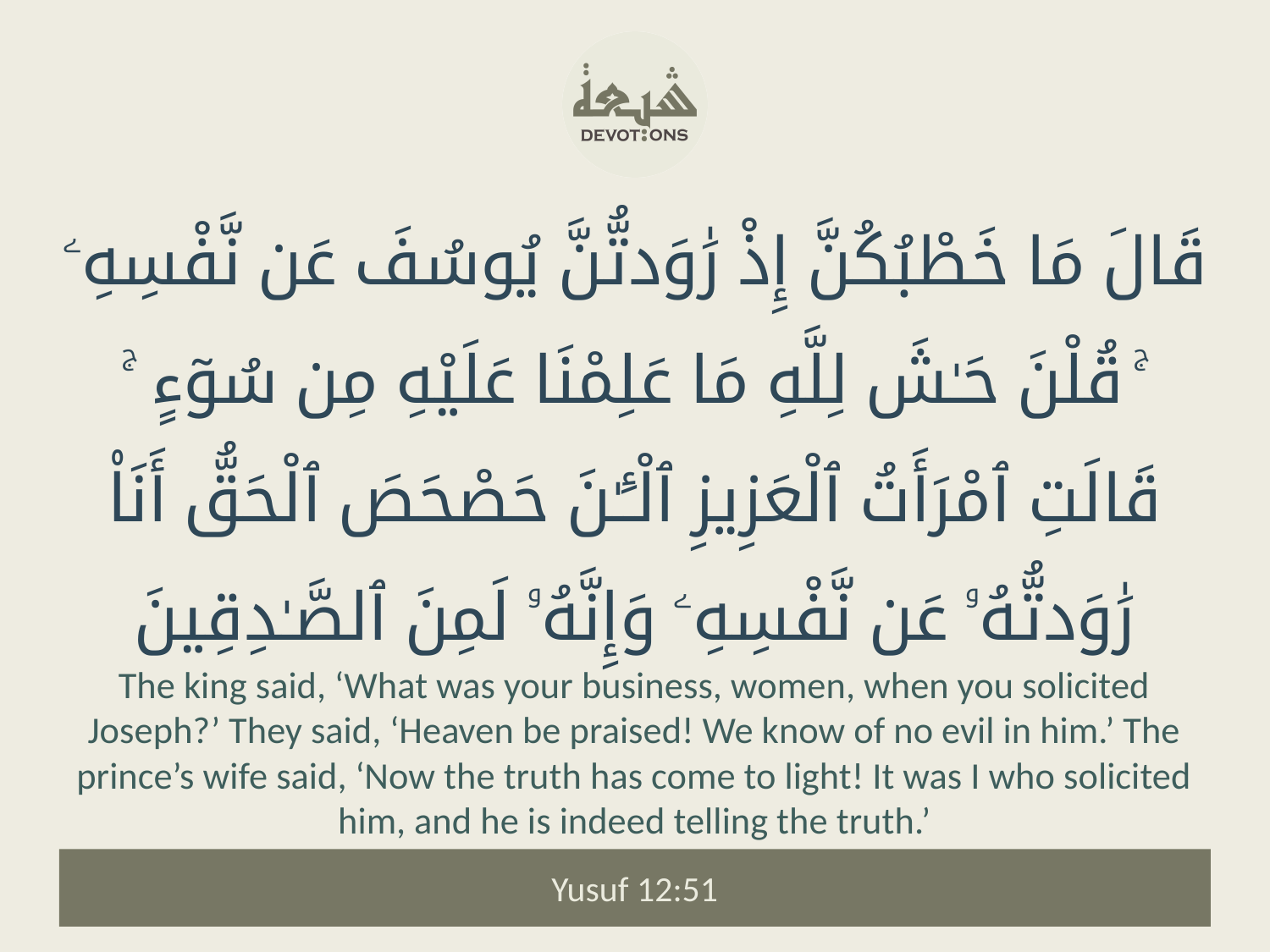

قَالَ مَا خَطْبُكُنَّ إِذْ رَٰوَدتُّنَّ يُوسُفَ عَن نَّفْسِهِۦ ۚ قُلْنَ حَـٰشَ لِلَّهِ مَا عَلِمْنَا عَلَيْهِ مِن سُوٓءٍ ۚ قَالَتِ ٱمْرَأَتُ ٱلْعَزِيزِ ٱلْـَٔـٰنَ حَصْحَصَ ٱلْحَقُّ أَنَا۠ رَٰوَدتُّهُۥ عَن نَّفْسِهِۦ وَإِنَّهُۥ لَمِنَ ٱلصَّـٰدِقِينَ
The king said, ‘What was your business, women, when you solicited Joseph?’ They said, ‘Heaven be praised! We know of no evil in him.’ The prince’s wife said, ‘Now the truth has come to light! It was I who solicited him, and he is indeed telling the truth.’
Yusuf 12:51